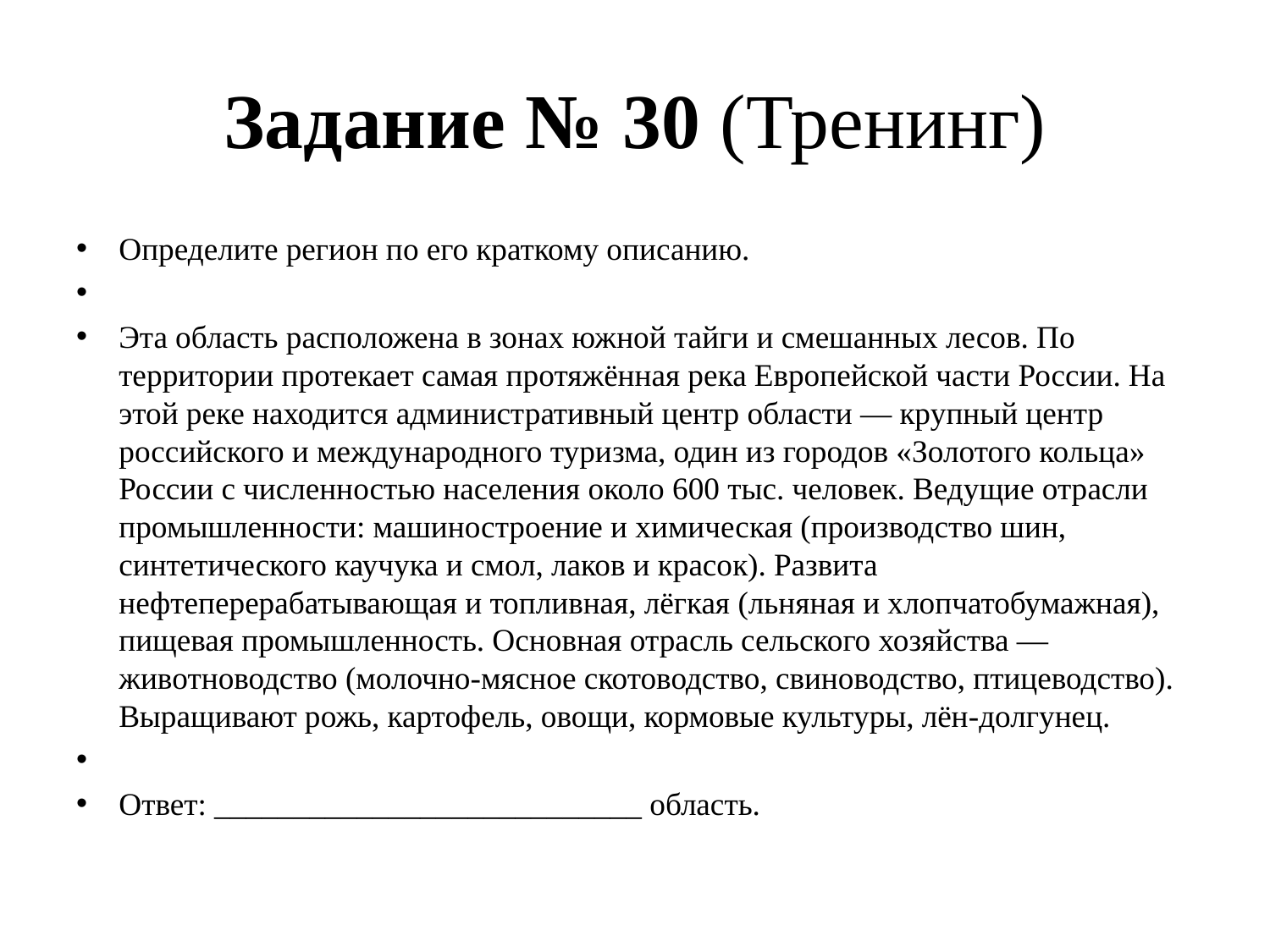

# Задание № 30 (Тренинг)
Определите регион по его краткому описанию.

Эта область расположена в зонах южной тайги и смешанных лесов. По территории протекает самая протяжённая река Европейской части России. На этой реке находится административный центр области — крупный центр российского и международного туризма, один из городов «Золотого кольца» России с численностью населения около 600 тыс. человек. Ведущие отрасли промышленности: машиностроение и химическая (производство шин, синтетического каучука и смол, лаков и красок). Развита нефтеперерабатывающая и топливная, лёгкая (льняная и хлопчатобумажная), пищевая промышленность. Основная отрасль сельского хозяйства — животноводство (молочно-мясное скотоводство, свиноводство, птицеводство). Выращивают рожь, картофель, овощи, кормовые культуры, лён-долгунец.

Ответ: ___________________________ область.